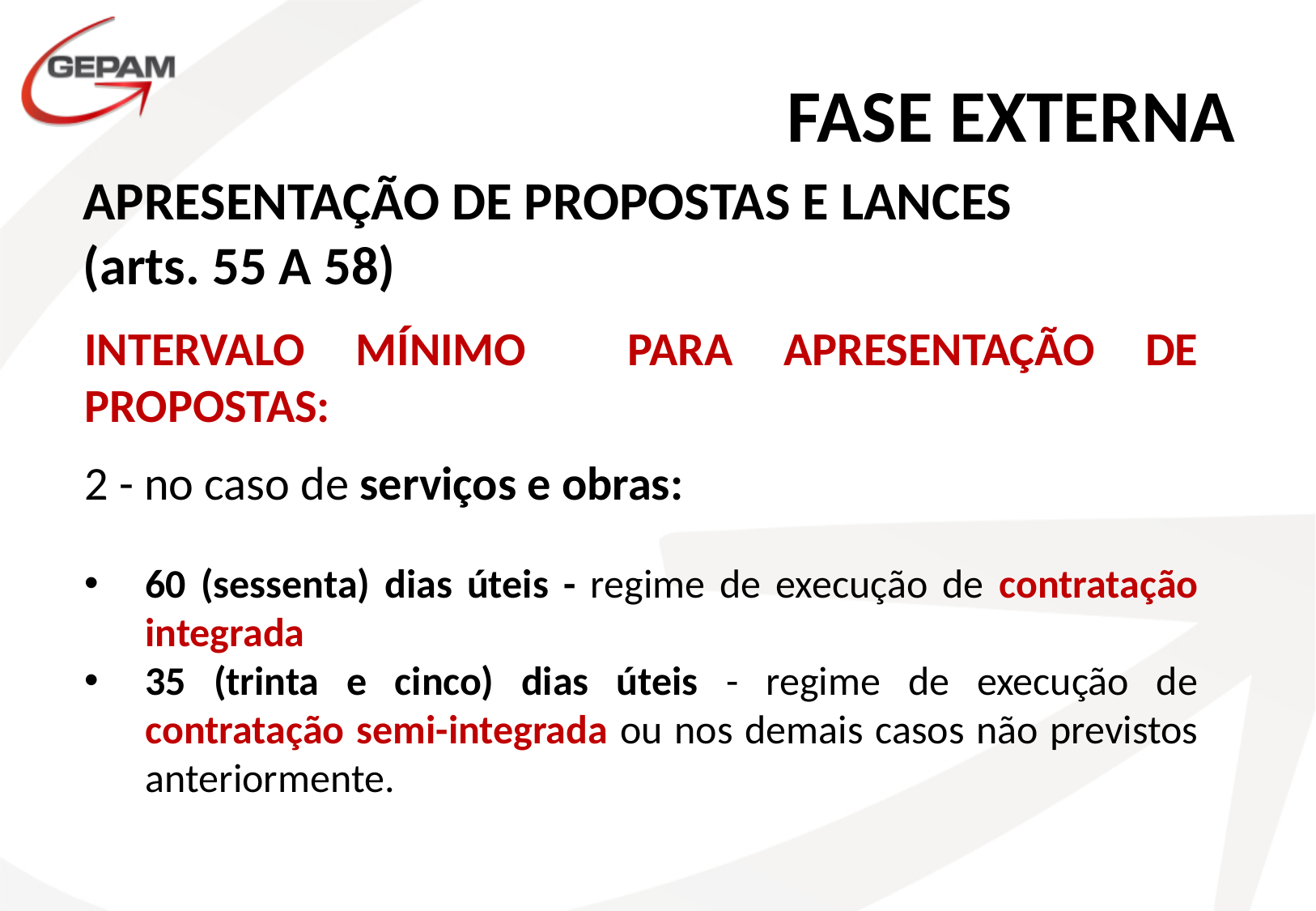

# FASE EXTERNA
APRESENTAÇÃO DE PROPOSTAS E LANCES (arts. 55 A 58)

INTERVALO MÍNIMO  PARA APRESENTAÇÃO DE PROPOSTAS:

2 - no caso de serviços e obras:

60 (sessenta) dias úteis - regime de execução de contratação integrada
35 (trinta e cinco) dias úteis - regime de execução de contratação semi-integrada ou nos demais casos não previstos anteriormente.